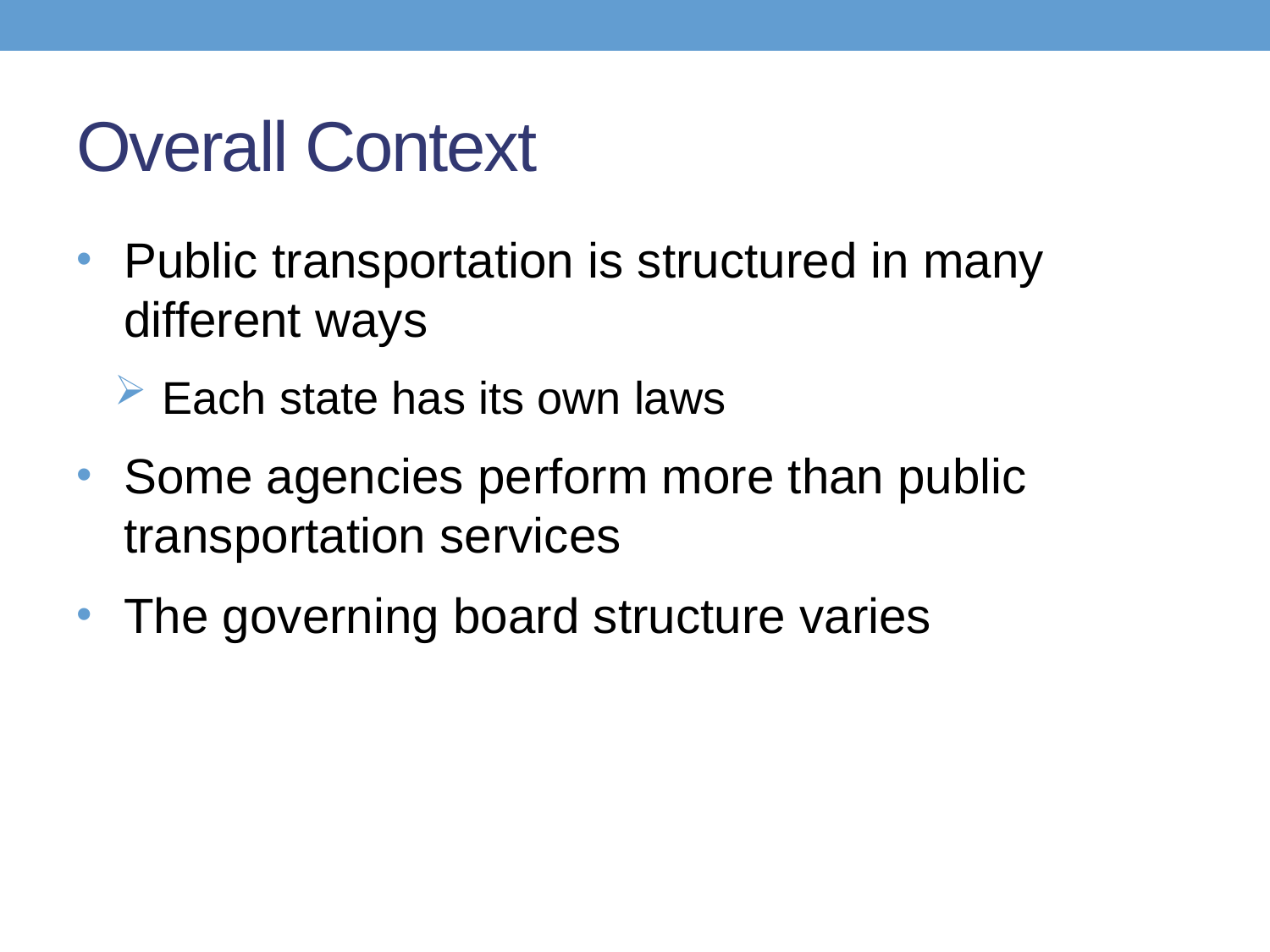

# Overall Context
Public transportation is structured in many different ways
Each state has its own laws
Some agencies perform more than public transportation services
The governing board structure varies